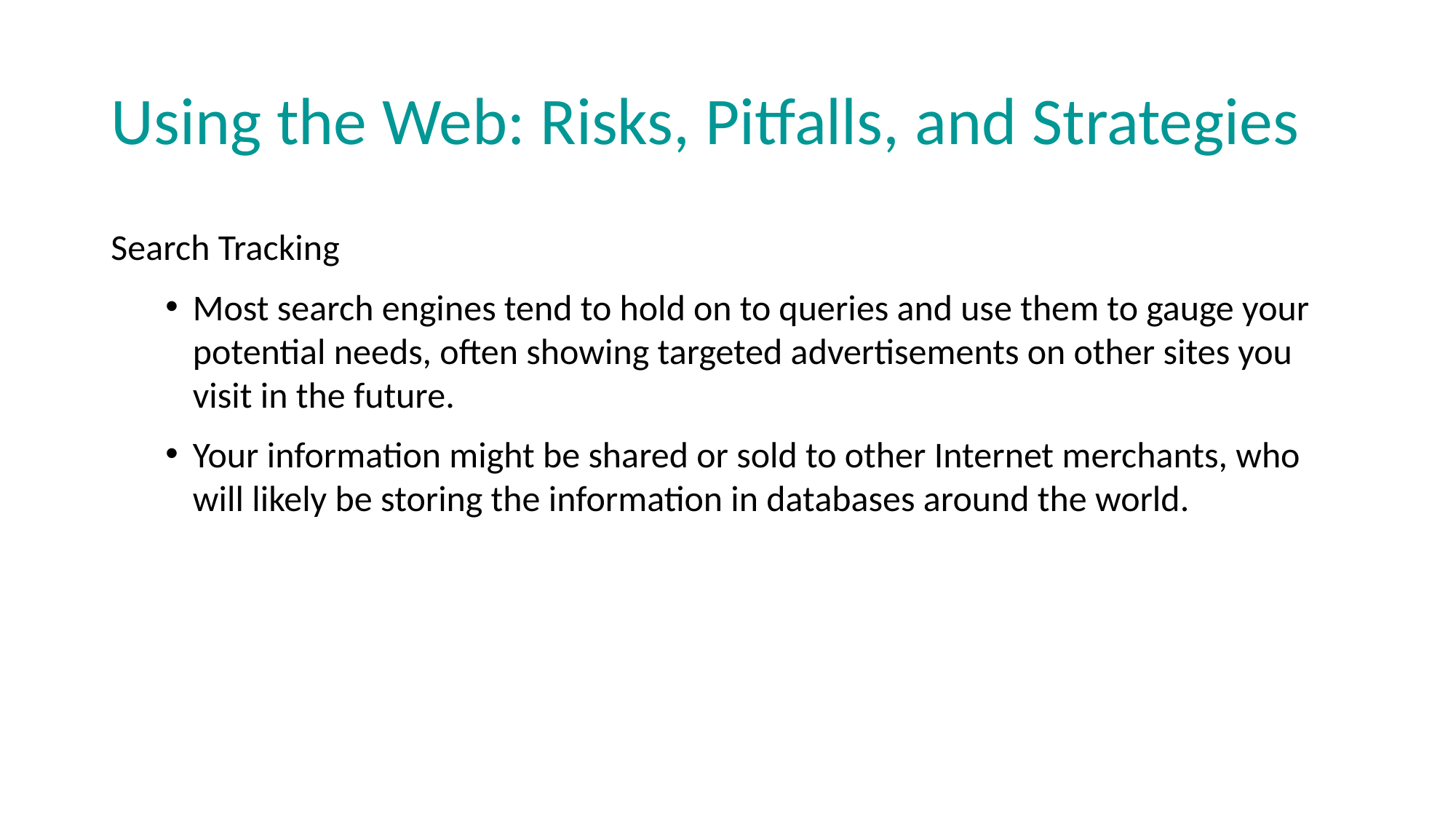

# Using the Web: Risks, Pitfalls, and Strategies
Search Tracking
Most search engines tend to hold on to queries and use them to gauge your potential needs, often showing targeted advertisements on other sites you visit in the future.
Your information might be shared or sold to other Internet merchants, who will likely be storing the information in databases around the world.